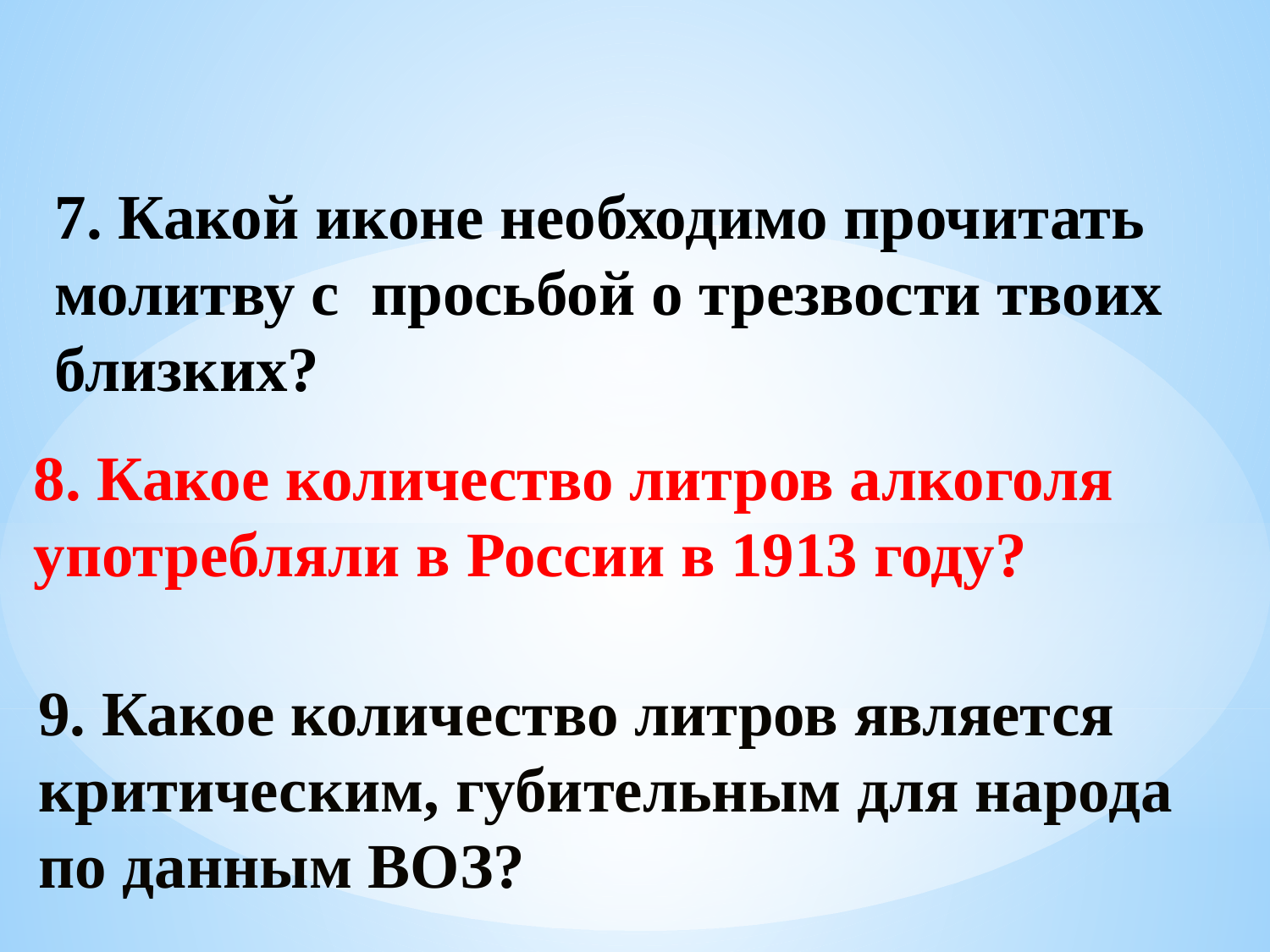

7. Какой иконе необходимо прочитать молитву с  просьбой о трезвости твоих близких?
8. Какое количество литров алкоголя употребляли в России в 1913 году?
#
9. Какое количество литров является критическим, губительным для народа по данным ВОЗ?